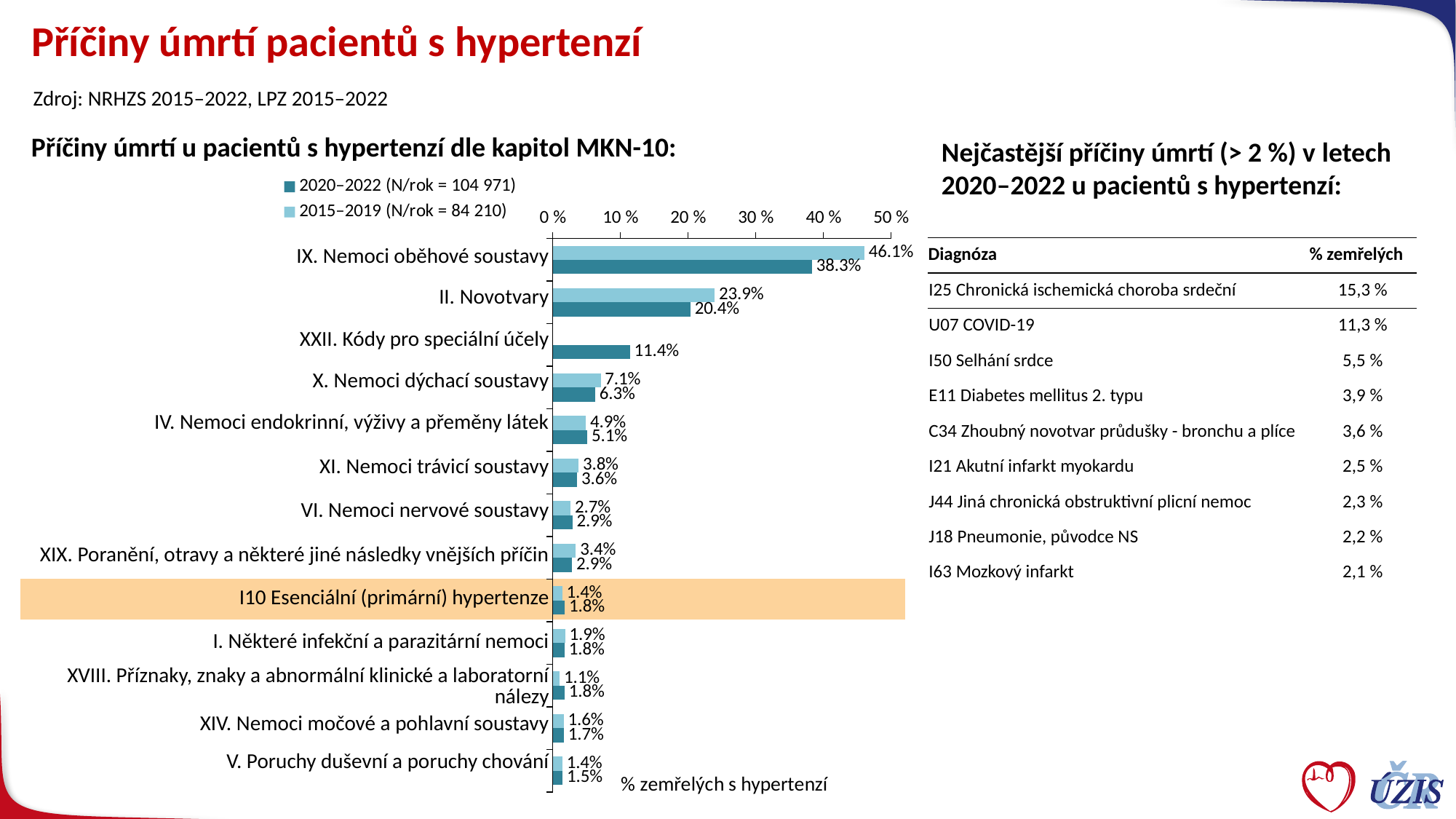

# Příčiny úmrtí pacientů s hypertenzí
Zdroj: NRHZS 2015–2022, LPZ 2015–2022

### Chart

| Category | 2015–2019 (N/rok = 84 210) | 2020–2022 (N/rok = 104 971) |
|---|---|---|
| IX. Nemoci oběhové soustavy | 0.4605997848241662 | 0.3831356061375876 |
| II. Novotvary | 0.2394151777338137 | 0.20352669952240626 |
| XXII. Kódy pro speciální účely | None | 0.1142827202520069 |
| X. Nemoci dýchací soustavy | 0.07104602530334805 | 0.06291281373844121 |
| IV. Nemoci endokrinní, výživy a přeměny látek | 0.04905106507287716 | 0.05128734376587745 |
| XI. Nemoci trávicí soustavy | 0.03837777371387314 | 0.0362355197642516 |
| VI. Nemoci nervové soustavy | 0.026623853167431023 | 0.02904620973478305 |
| XIX. Poranění, otravy a některé jiné následky vnějších příčin | 0.034290382875233644 | 0.028725485214917183 |
| I10 Esenciální (primární) hypertenze | 0.01409330461155537 | 0.01792564271923585 |
| I. Některé infekční a parazitární nemoci | 0.018662822318436485 | 0.017684305456762524 |
| XVIII. Příznaky, znaky a abnormální klinické a laboratorní nálezy | 0.010578290990877589 | 0.017569987806117265 |
| XIV. Nemoci močové a pohlavní soustavy | 0.016264063023244214 | 0.01656335738237984 |
| V. Poruchy duševní a poruchy chování | 0.014283305347808223 | 0.014813662229448226 |
Příčiny úmrtí u pacientů s hypertenzí dle kapitol MKN-10:
Nejčastější příčiny úmrtí (> 2 %) v letech 2020–2022 u pacientů s hypertenzí:
| IX. Nemoci oběhové soustavy |  |  |
| --- | --- | --- |
| II. Novotvary |  |  |
| XXII. Kódy pro speciální účely |  |  |
| X. Nemoci dýchací soustavy |  |  |
| IV. Nemoci endokrinní, výživy a přeměny látek |  |  |
| XI. Nemoci trávicí soustavy |  |  |
| VI. Nemoci nervové soustavy |  |  |
| XIX. Poranění, otravy a některé jiné následky vnějších příčin |  |  |
| I10 Esenciální (primární) hypertenze |  |  |
| I. Některé infekční a parazitární nemoci |  |  |
| XVIII. Příznaky, znaky a abnormální klinické a laboratorní nálezy |  |  |
| XIV. Nemoci močové a pohlavní soustavy |  |  |
| V. Poruchy duševní a poruchy chování |  |  |
| Diagnóza | % zemřelých |
| --- | --- |
| I25 Chronická ischemická choroba srdeční | 15,3 % |
| U07 COVID-19 | 11,3 % |
| I50 Selhání srdce | 5,5 % |
| E11 Diabetes mellitus 2. typu | 3,9 % |
| C34 Zhoubný novotvar průdušky - bronchu a plíce | 3,6 % |
| I21 Akutní infarkt myokardu | 2,5 % |
| J44 Jiná chronická obstruktivní plicní nemoc | 2,3 % |
| J18 Pneumonie, původce NS | 2,2 % |
| I63 Mozkový infarkt | 2,1 % |